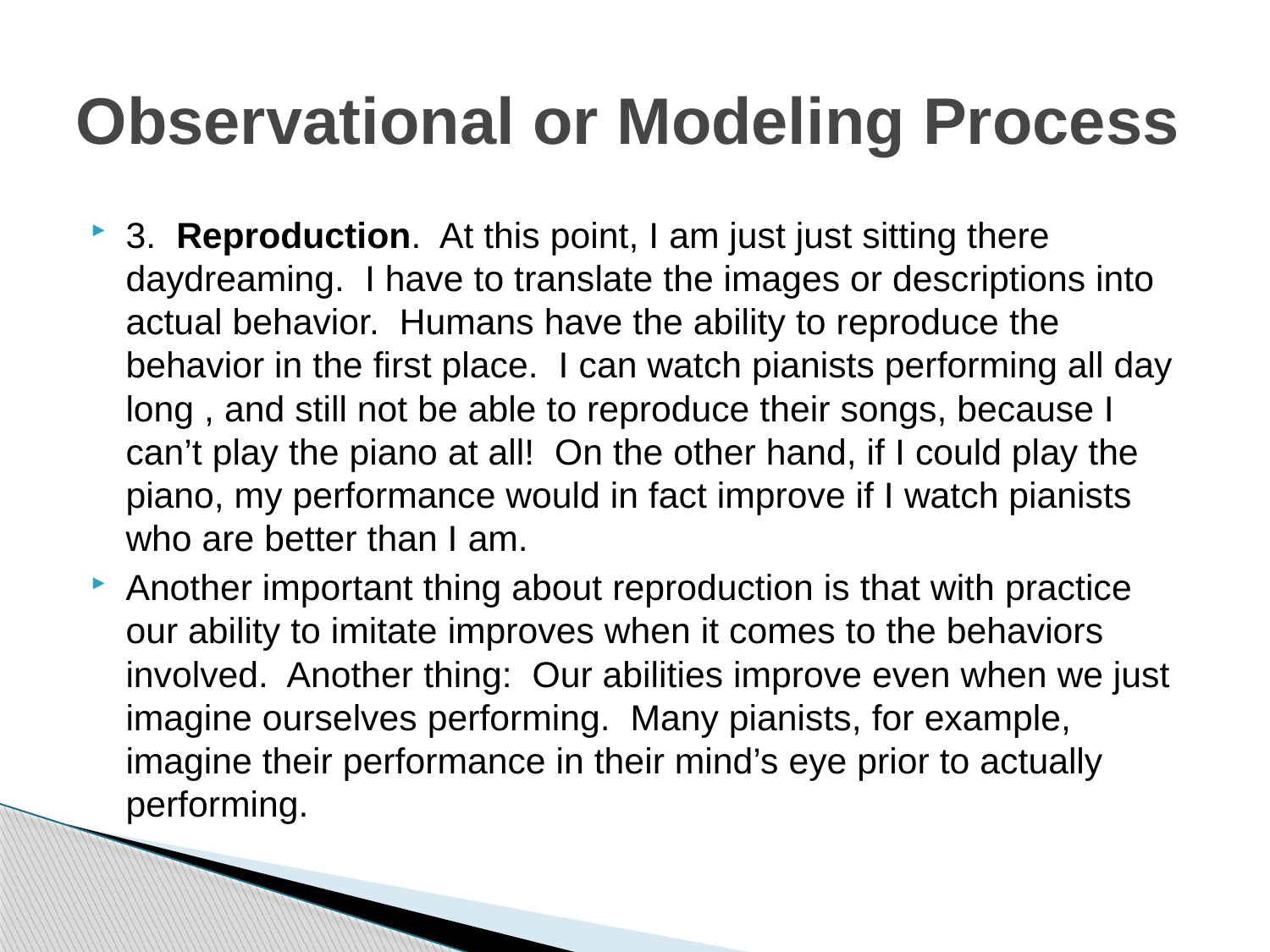

# Observational or Modeling Process
3.  Reproduction.  At this point, I am just just sitting there daydreaming.  I have to translate the images or descriptions into actual behavior.  Humans have the ability to reproduce the behavior in the first place.  I can watch pianists performing all day long , and still not be able to reproduce their songs, because I can’t play the piano at all!  On the other hand, if I could play the piano, my performance would in fact improve if I watch pianists who are better than I am.
Another important thing about reproduction is that with practice  our ability to imitate improves when it comes to the behaviors involved.  Another thing:  Our abilities improve even when we just imagine ourselves performing.  Many pianists, for example, imagine their performance in their mind’s eye prior to actually performing.